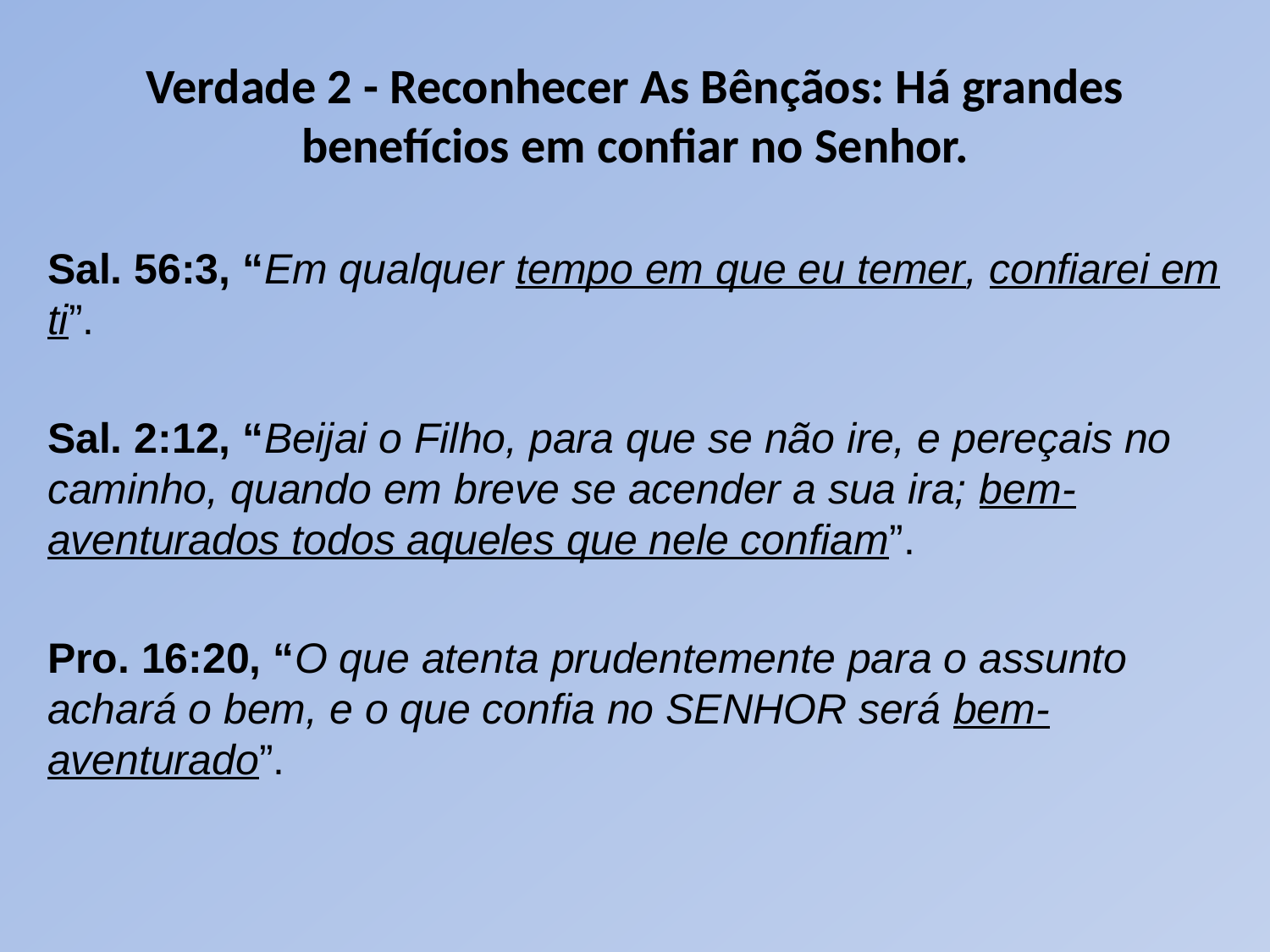

# Verdade 2 - Reconhecer As Bênçãos: Há grandes benefícios em confiar no Senhor.

Sal. 56:3, “Em qualquer tempo em que eu temer, confiarei em ti”.

Sal. 2:12, “Beijai o Filho, para que se não ire, e pereçais no caminho, quando em breve se acender a sua ira; bem-aventurados todos aqueles que nele confiam”.

Pro. 16:20, “O que atenta prudentemente para o assunto achará o bem, e o que confia no SENHOR será bem-aventurado”.